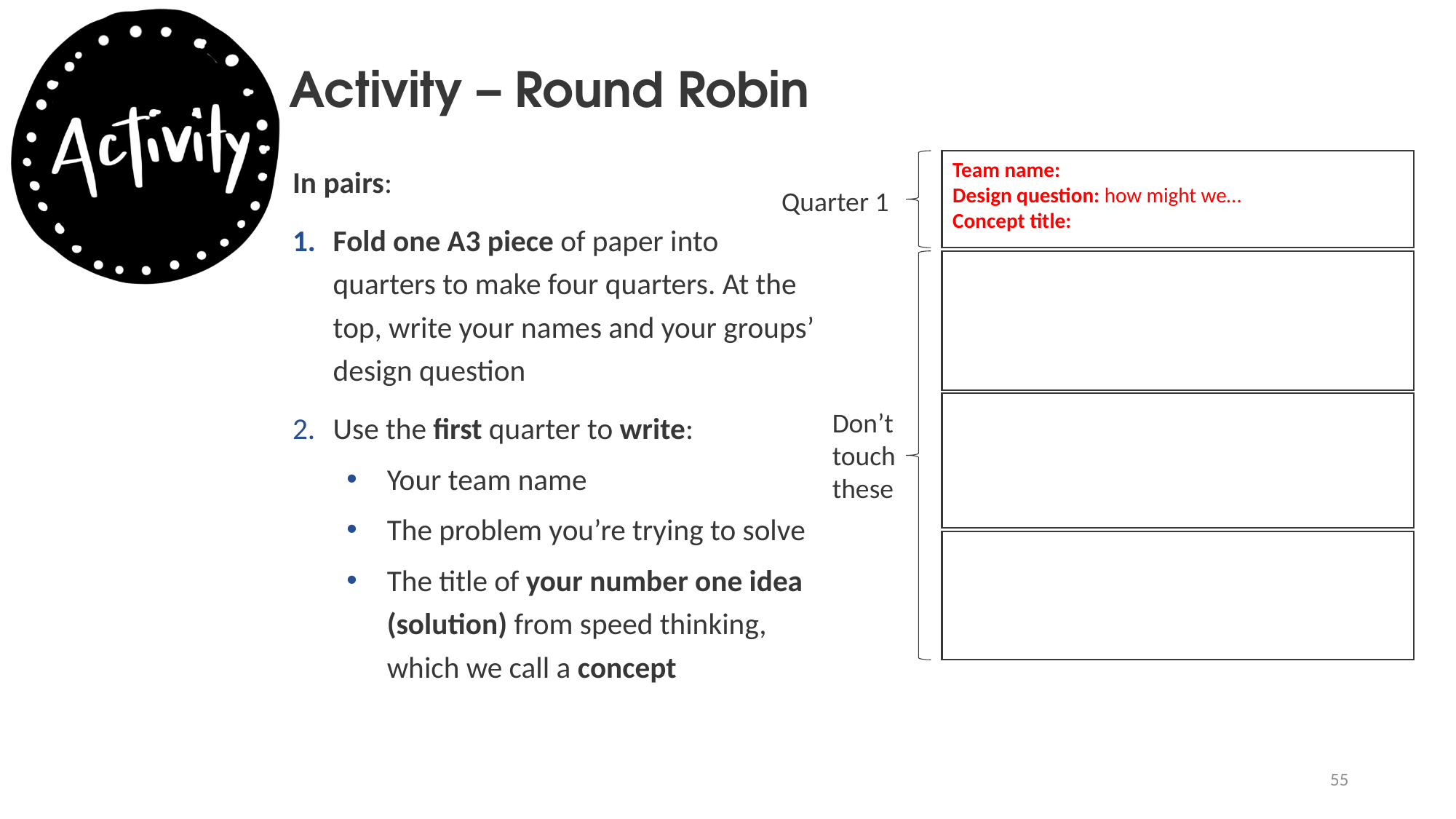

# Activity – Round Robin
In pairs:
Fold one A3 piece of paper into quarters to make four quarters. At the top, write your names and your groups’ design question
Use the first quarter to write:
Your team name
The problem you’re trying to solve
The title of your number one idea (solution) from speed thinking, which we call a concept
Team name:
Design question: how might we…
Concept title:

Quarter 1

Don’t touch these
55